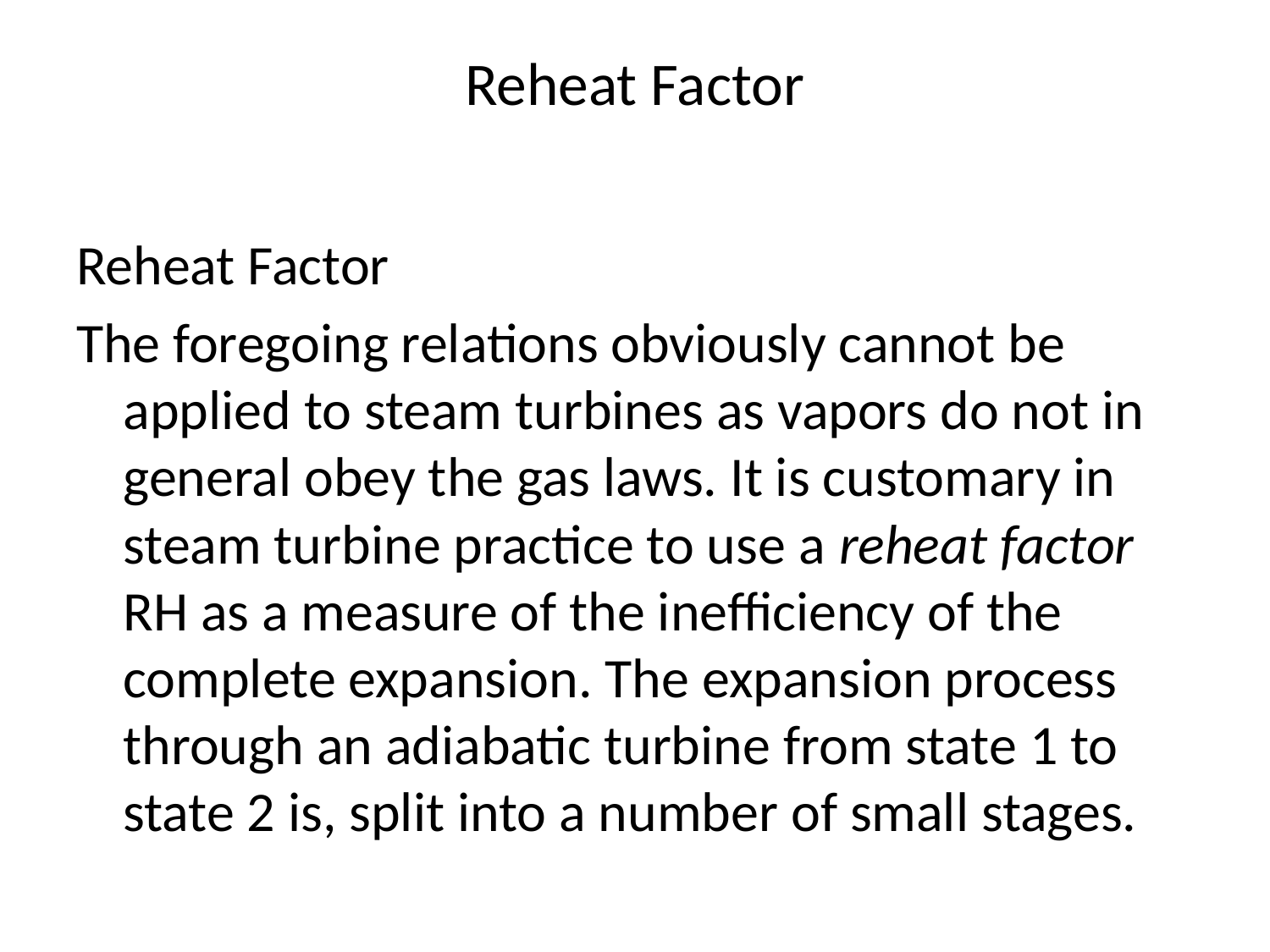

# Reheat Factor
Reheat Factor
The foregoing relations obviously cannot be applied to steam turbines as vapors do not in general obey the gas laws. It is customary in steam turbine practice to use a reheat factor RH as a measure of the inefficiency of the complete expansion. The expansion process through an adiabatic turbine from state 1 to state 2 is, split into a number of small stages.